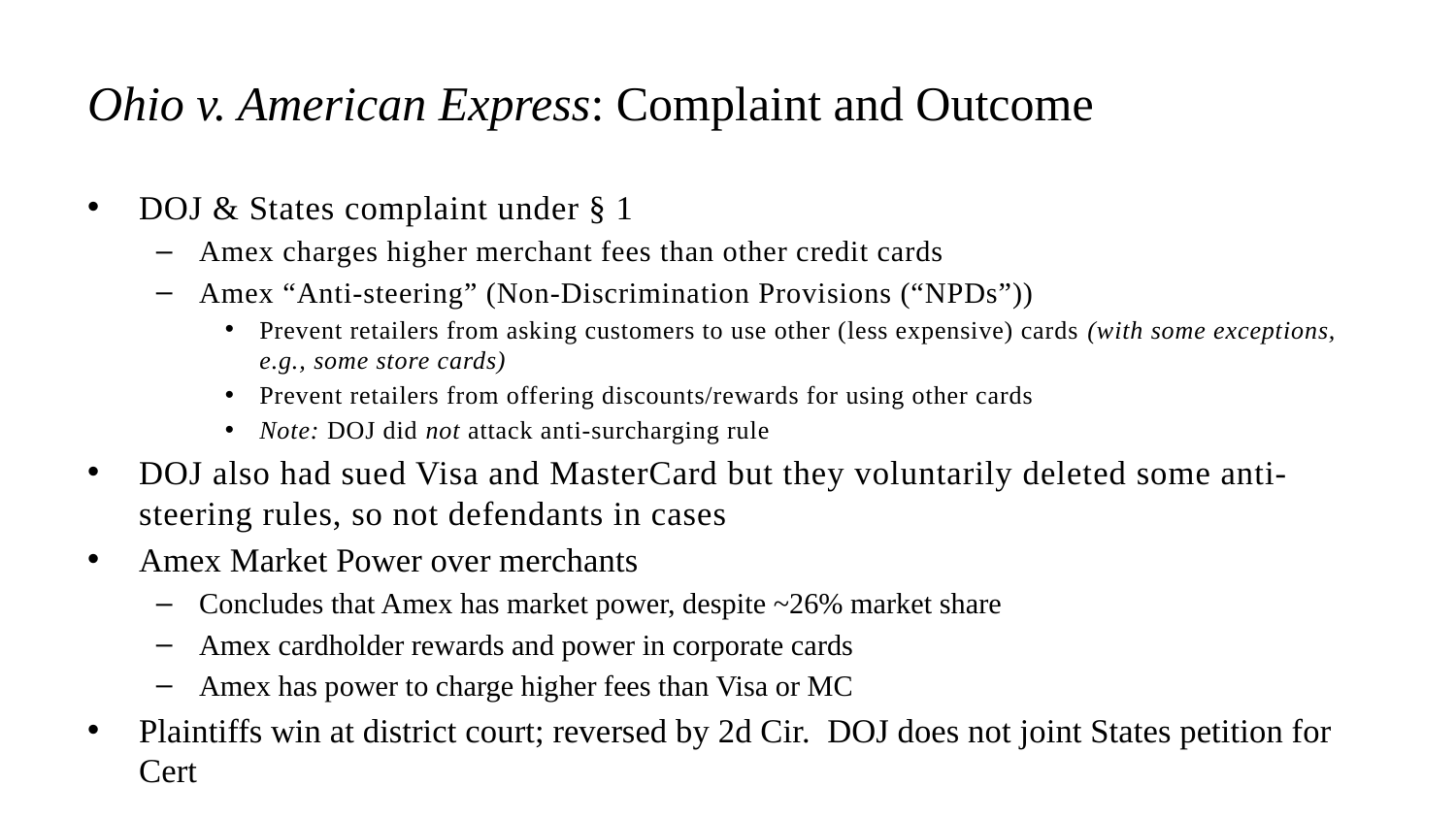

# Ohio v. American Express: Complaint and Outcome
DOJ & States complaint under § 1
Amex charges higher merchant fees than other credit cards
Amex “Anti-steering” (Non-Discrimination Provisions (“NPDs”))
Prevent retailers from asking customers to use other (less expensive) cards (with some exceptions, e.g., some store cards)
Prevent retailers from offering discounts/rewards for using other cards
Note: DOJ did not attack anti-surcharging rule
DOJ also had sued Visa and MasterCard but they voluntarily deleted some anti-steering rules, so not defendants in cases
Amex Market Power over merchants
Concludes that Amex has market power, despite ~26% market share
Amex cardholder rewards and power in corporate cards
Amex has power to charge higher fees than Visa or MC
Plaintiffs win at district court; reversed by 2d Cir.  DOJ does not joint States petition for Cert